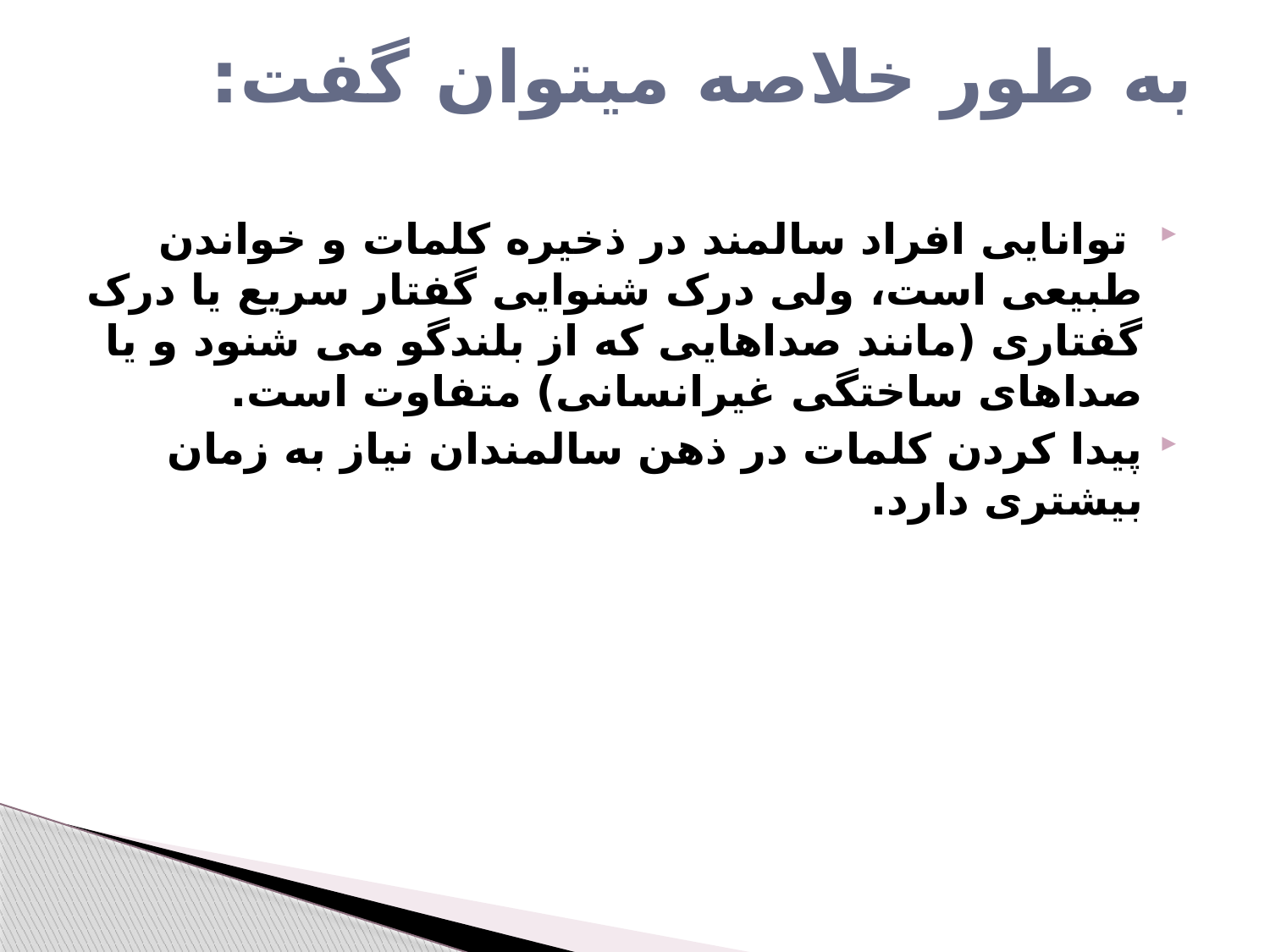

# به طور خلاصه میتوان گفت:
 توانایی افراد سالمند در ذخیره کلمات و خواندن طبیعی است، ولی درک شنوایی گفتار سریع یا درک گفتاری (مانند صداهایی که از بلندگو می شنود و یا صداهای ساختگی غیرانسانی) متفاوت است.
پیدا کردن کلمات در ذهن سالمندان نیاز به زمان بیشتری دارد.